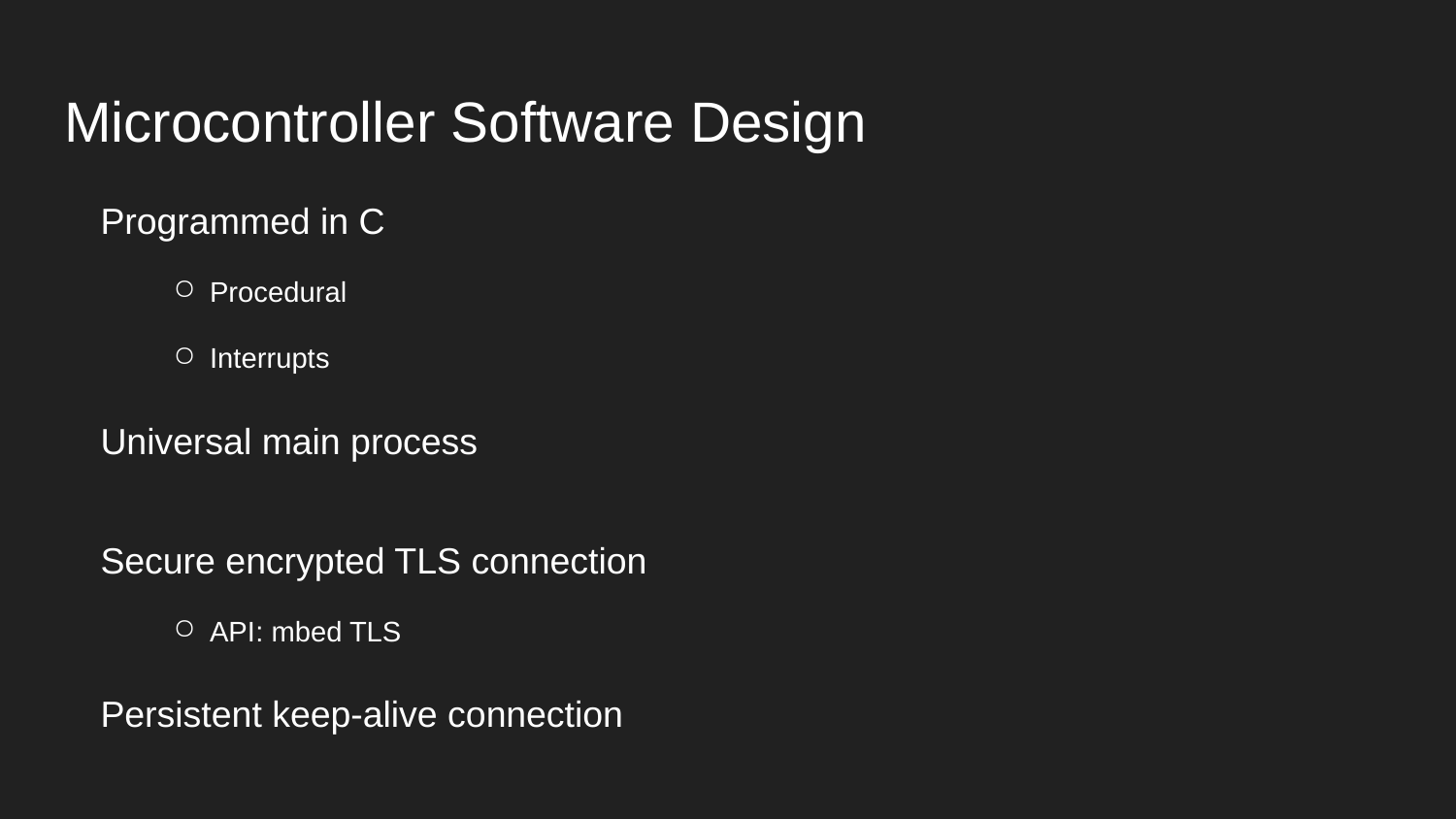

# Microcontroller Software Design
Programmed in C
Procedural
Interrupts

Universal main process

Secure encrypted TLS connection
API: mbed TLS

Persistent keep-alive connection